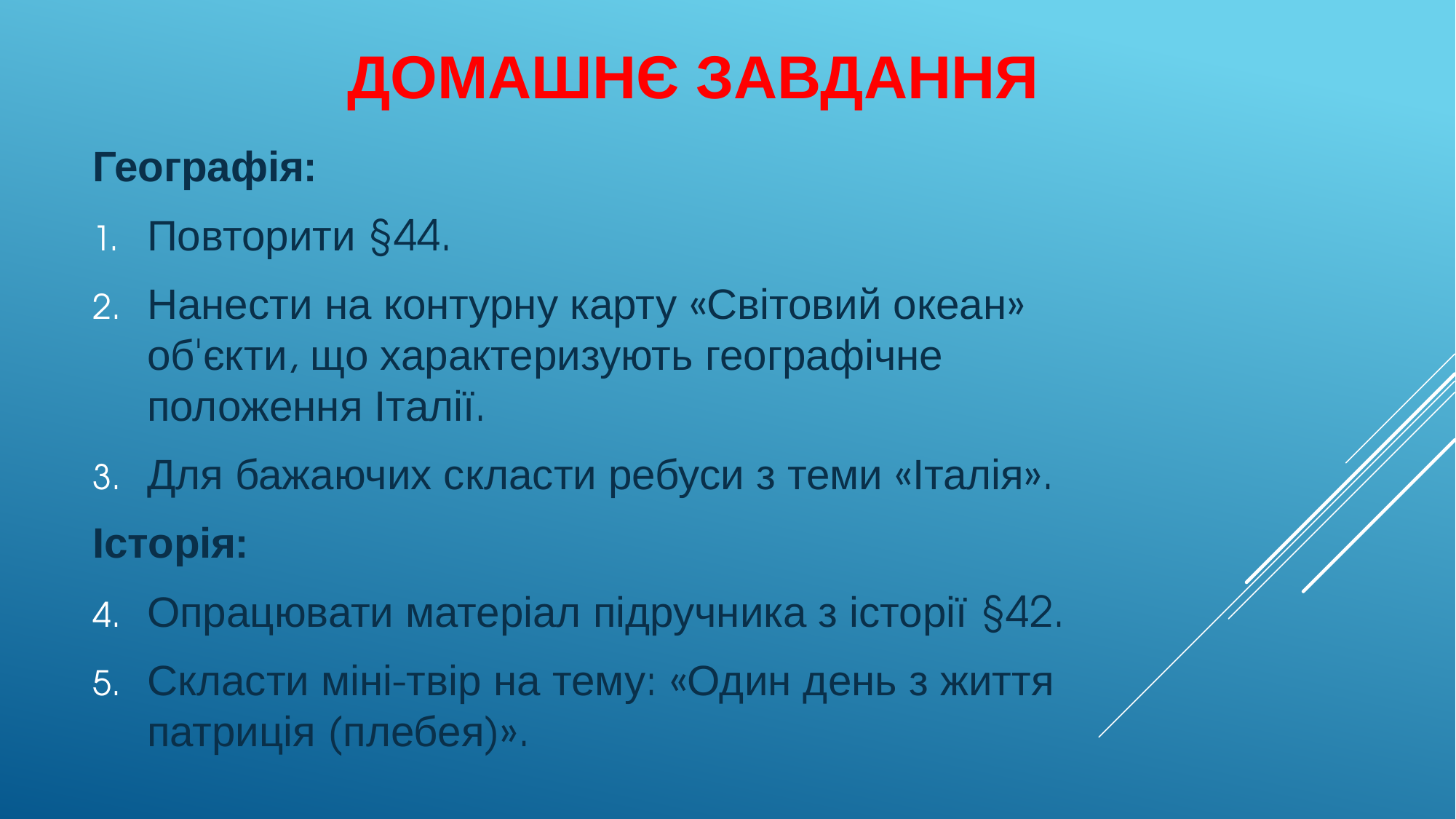

# Домашнє завдання
Географія:
Повторити §44.
Нанести на контурну карту «Світовий океан» об'єкти, що характеризують географічне положення Італії.
Для бажаючих скласти ребуси з теми «Італія».
Історія:
Опрацювати матеріал підручника з історії §42.
Скласти міні-твір на тему: «Один день з життя патриція (плебея)».